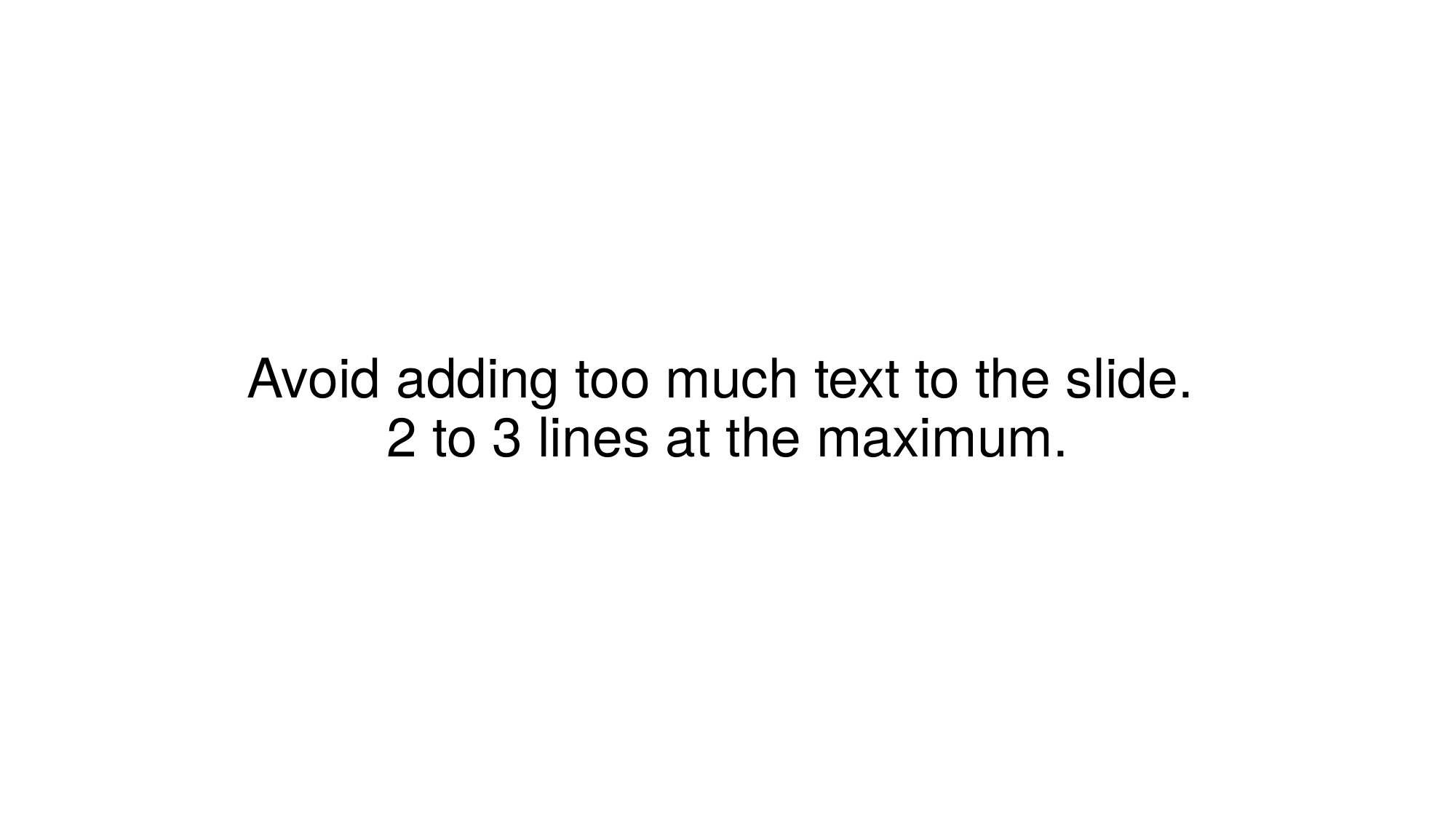

# Avoid adding too much text to the slide. 2 to 3 lines at the maximum.